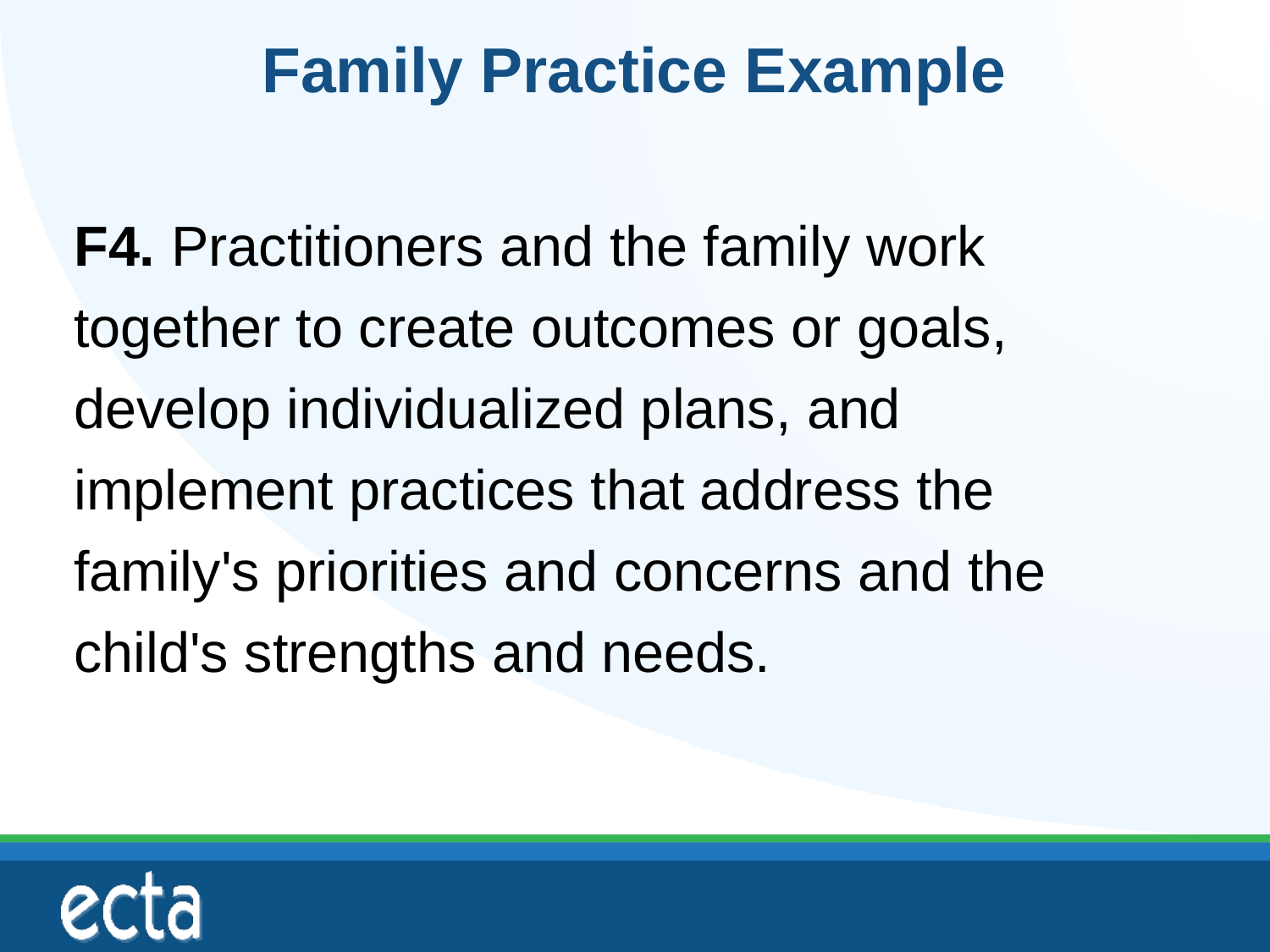

# Family Practice Example
F4. Practitioners and the family work together to create outcomes or goals, develop individualized plans, and implement practices that address the family's priorities and concerns and the child's strengths and needs.